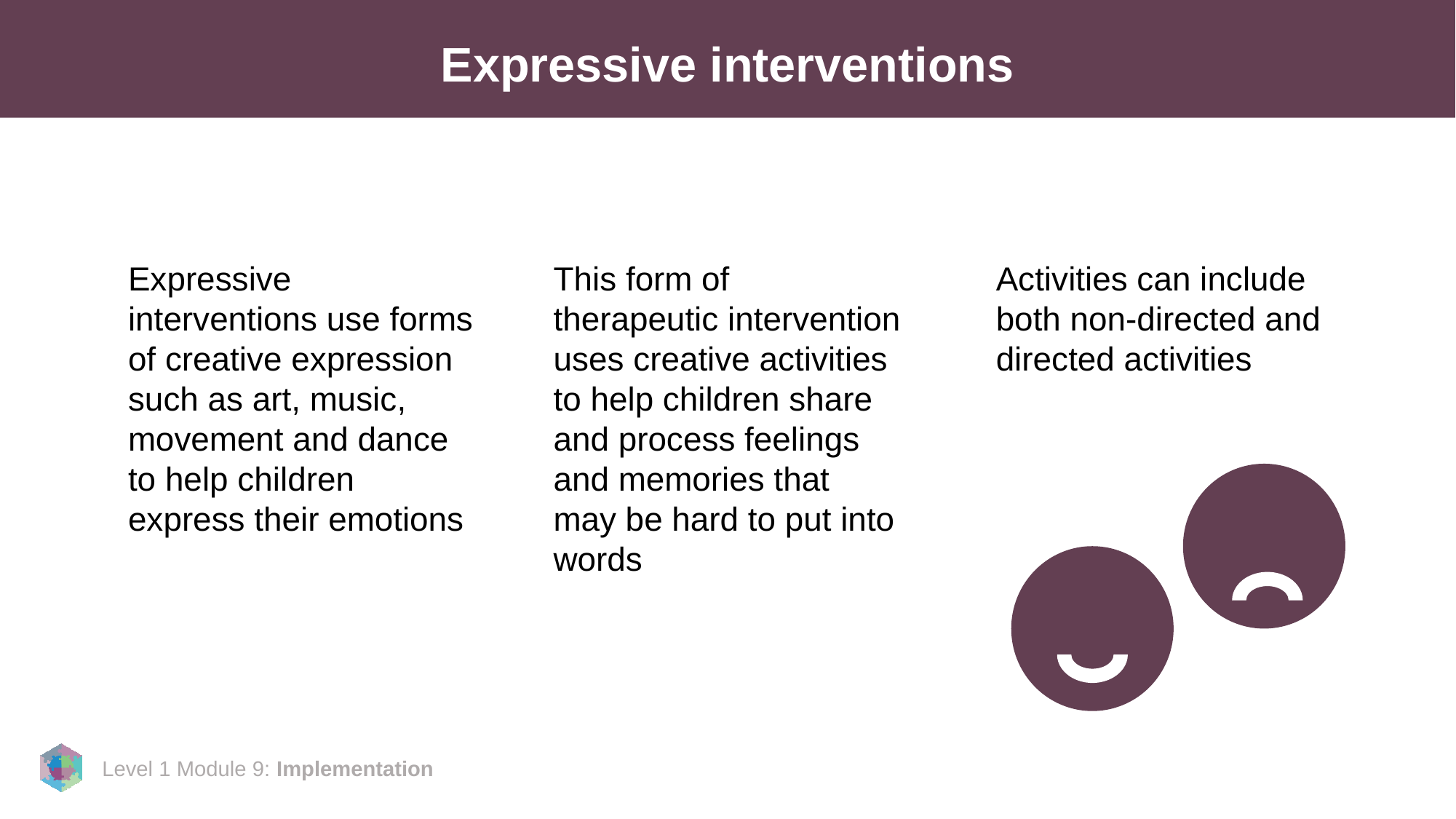

# Expressive interventions
Expressive interventions use forms of creative expression such as art, music, movement and dance to help children express their emotions
This form of therapeutic intervention uses creative activities to help children share and process feelings and memories that may be hard to put into words
Activities can include both non-directed and directed activities